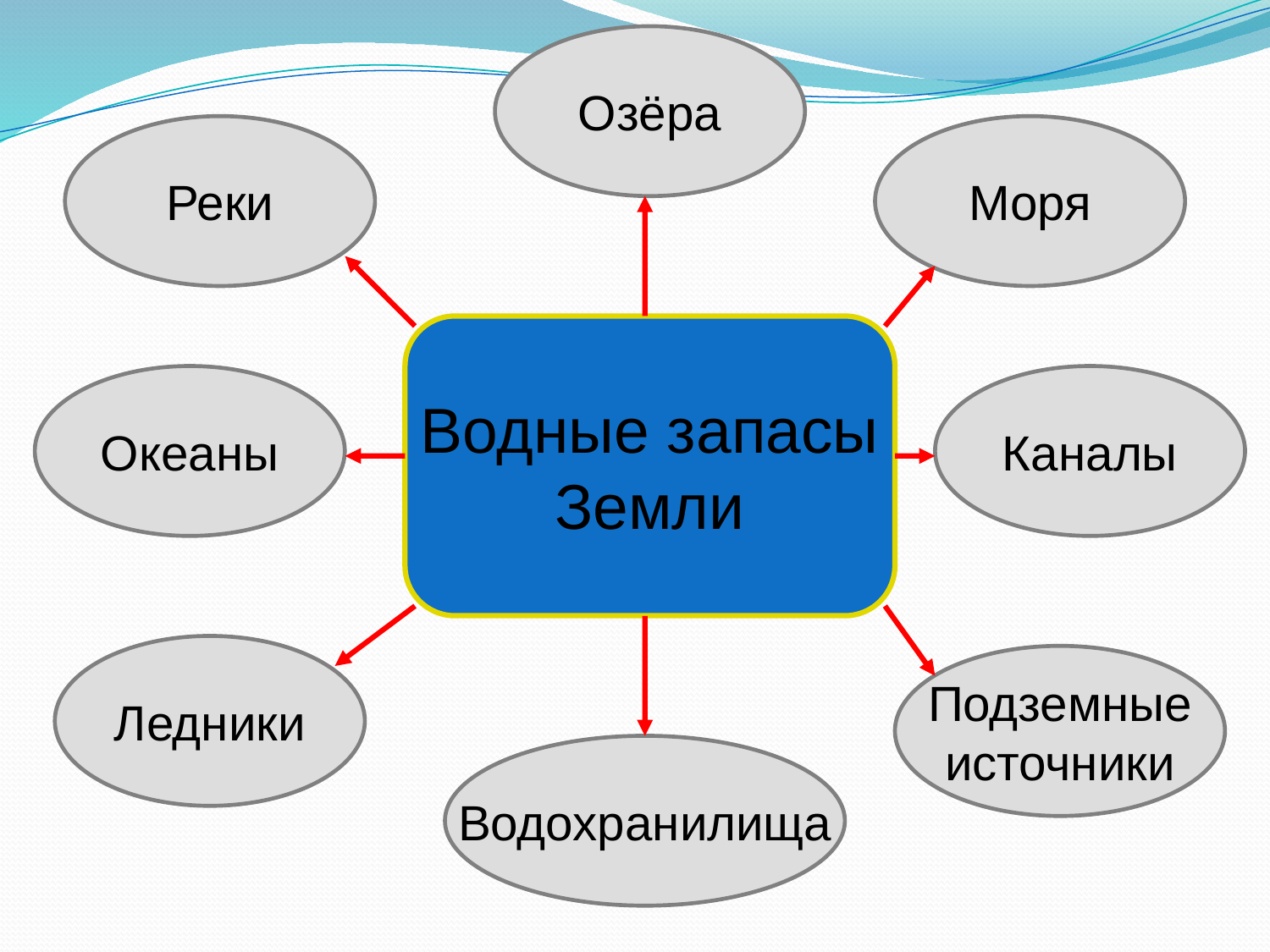

Озёра

Реки

Моря

Водные запасы
Земли

Океаны

Каналы

Ледники

Подземные
источники

Водохранилища